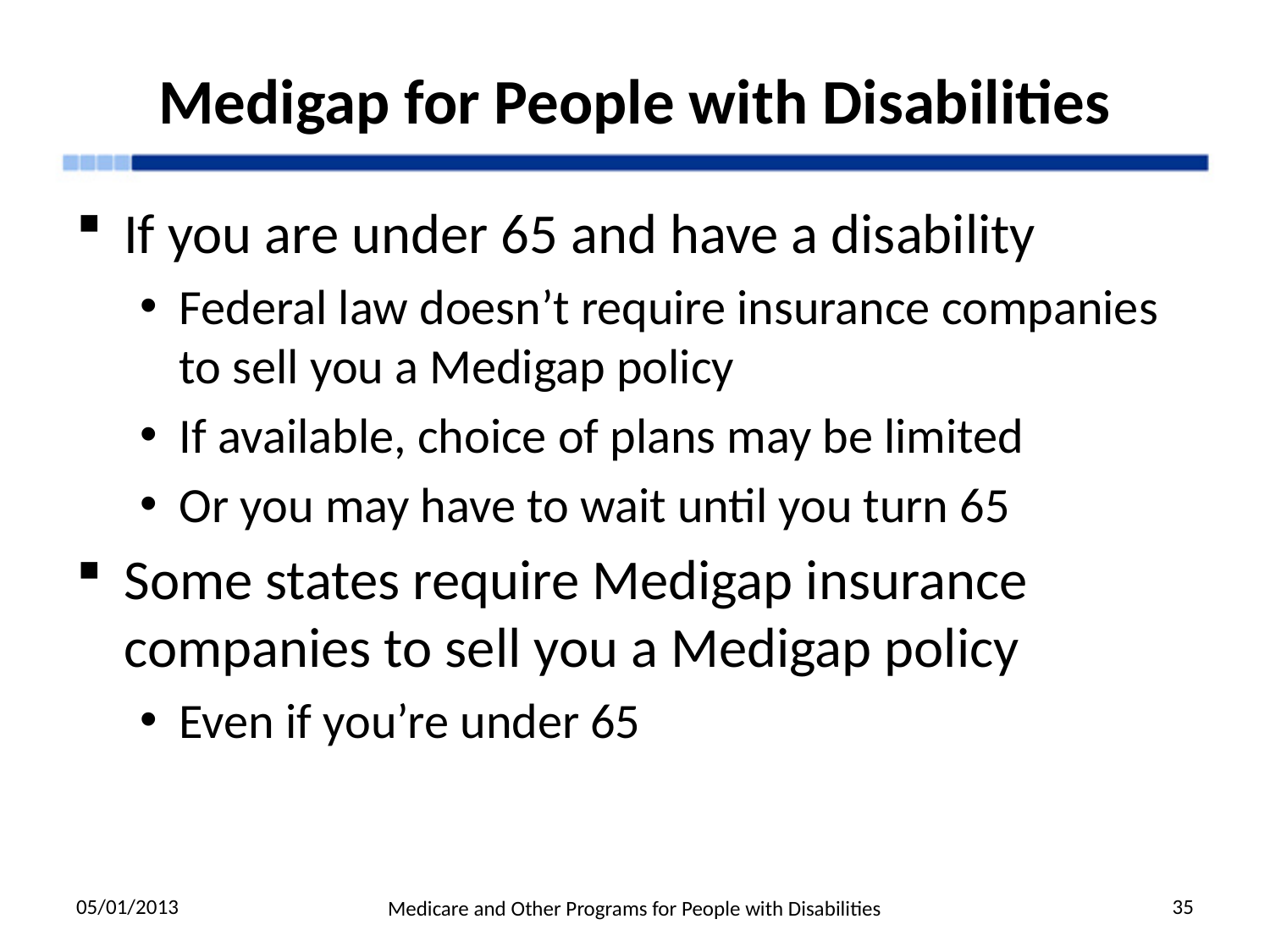

# Medigap for People with Disabilities
If you are under 65 and have a disability
Federal law doesn’t require insurance companies to sell you a Medigap policy
If available, choice of plans may be limited
Or you may have to wait until you turn 65
Some states require Medigap insurance companies to sell you a Medigap policy
Even if you’re under 65
05/01/2013
35
Medicare and Other Programs for People with Disabilities